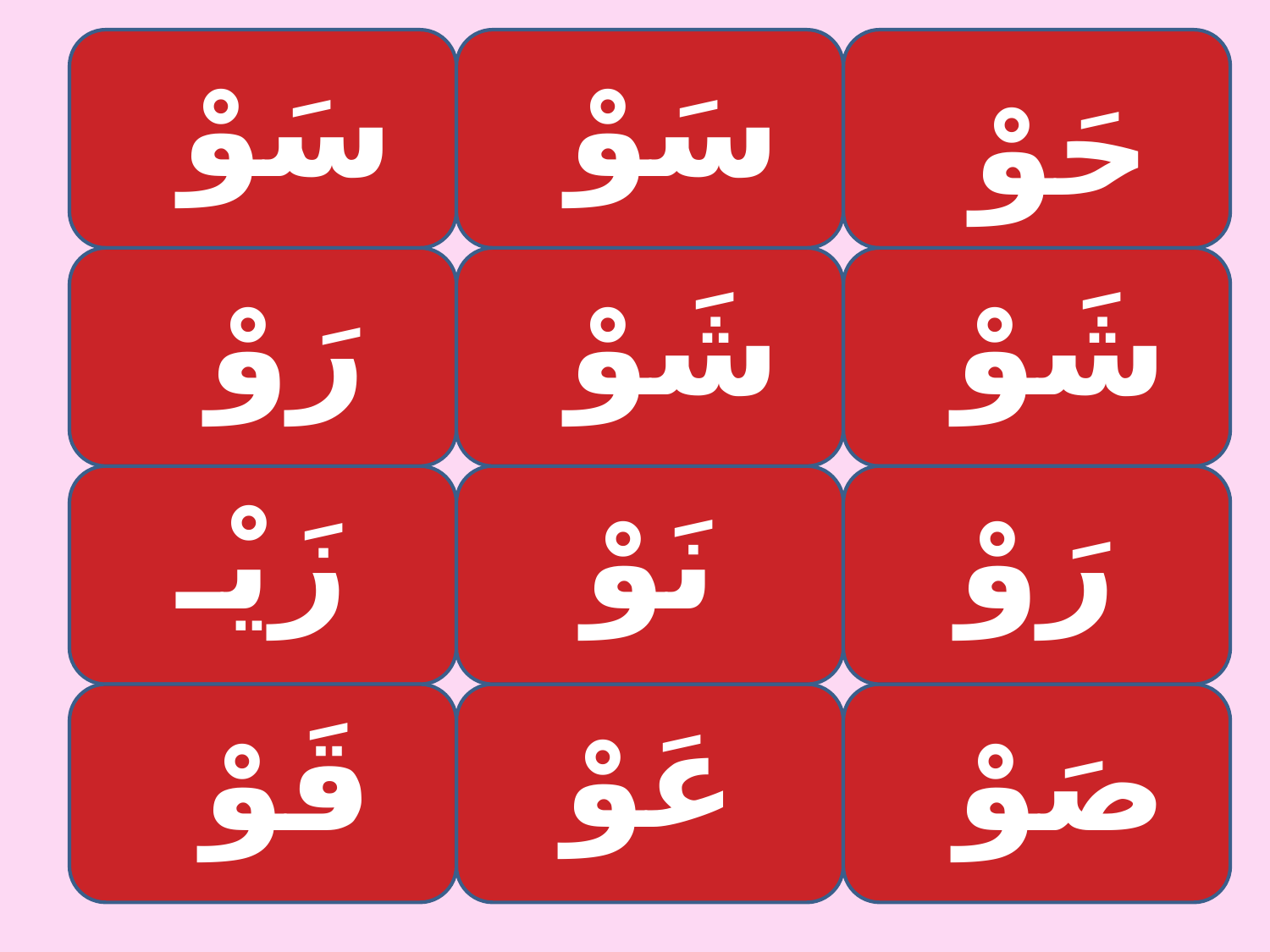

سَوْ

سَوْ

حَوْ

رَوْ

شَوْ

شَوْ

زَيْـ

نَوْ

رَوْ

قَوْ

عَوْ

صَوْ